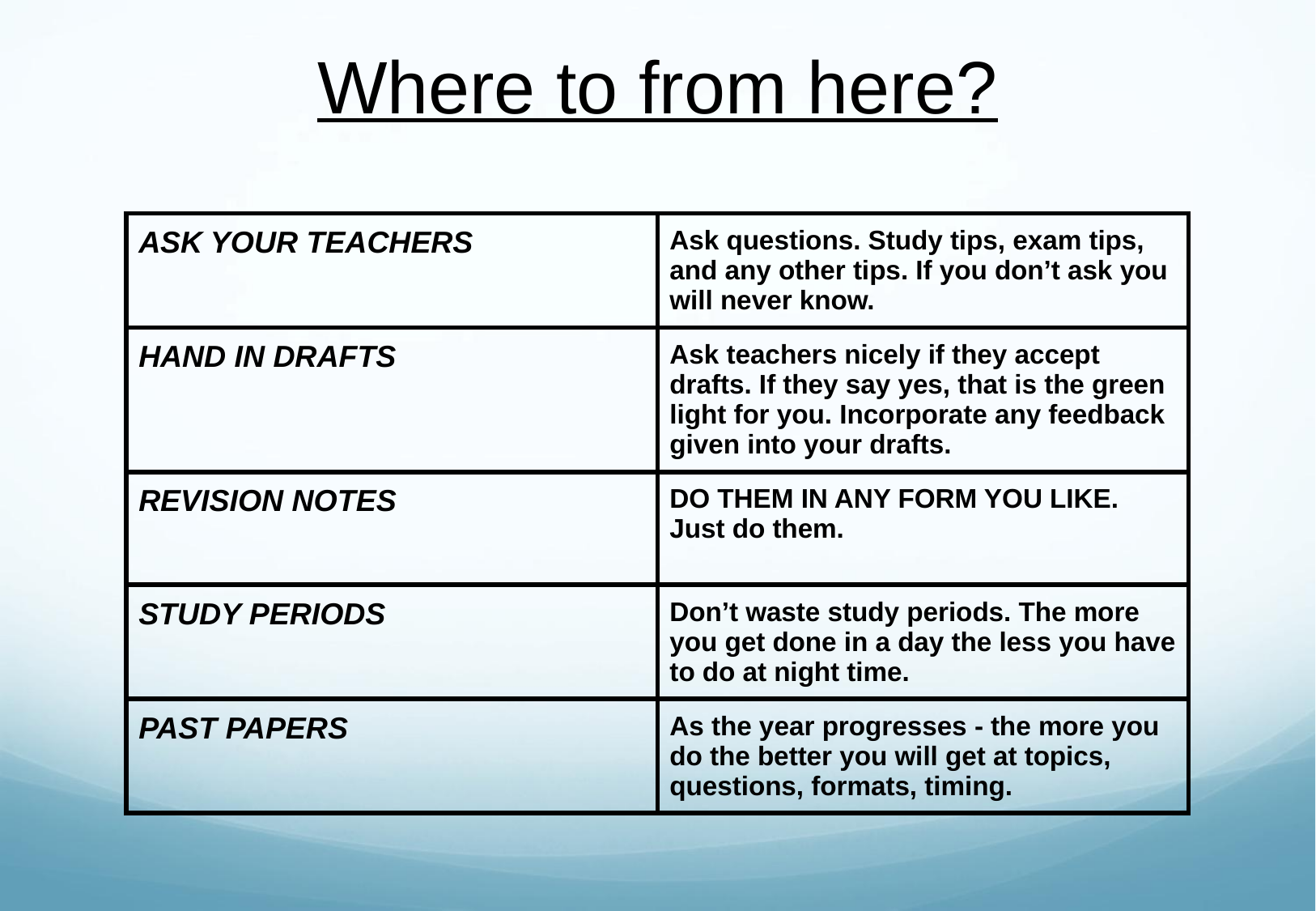

# Where to from here?
| ASK YOUR TEACHERS | Ask questions. Study tips, exam tips, and any other tips. If you don’t ask you will never know. |
| --- | --- |
| HAND IN DRAFTS | Ask teachers nicely if they accept drafts. If they say yes, that is the green light for you. Incorporate any feedback given into your drafts. |
| REVISION NOTES | DO THEM IN ANY FORM YOU LIKE. Just do them. |
| STUDY PERIODS | Don’t waste study periods. The more you get done in a day the less you have to do at night time. |
| PAST PAPERS | As the year progresses - the more you do the better you will get at topics, questions, formats, timing. |